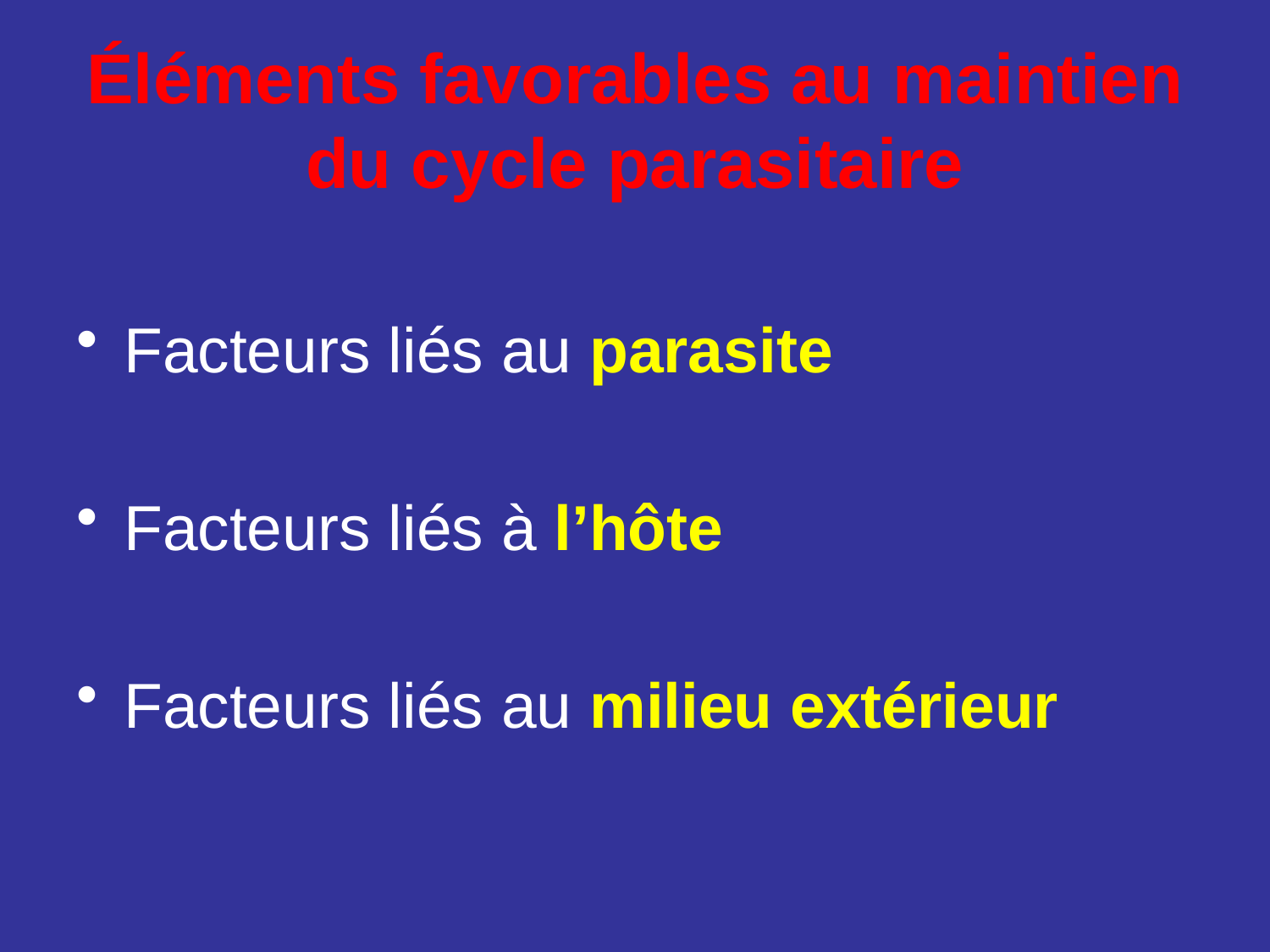

# Éléments favorables au maintien du cycle parasitaire

Facteurs liés au parasite

Facteurs liés à l’hôte

Facteurs liés au milieu extérieur